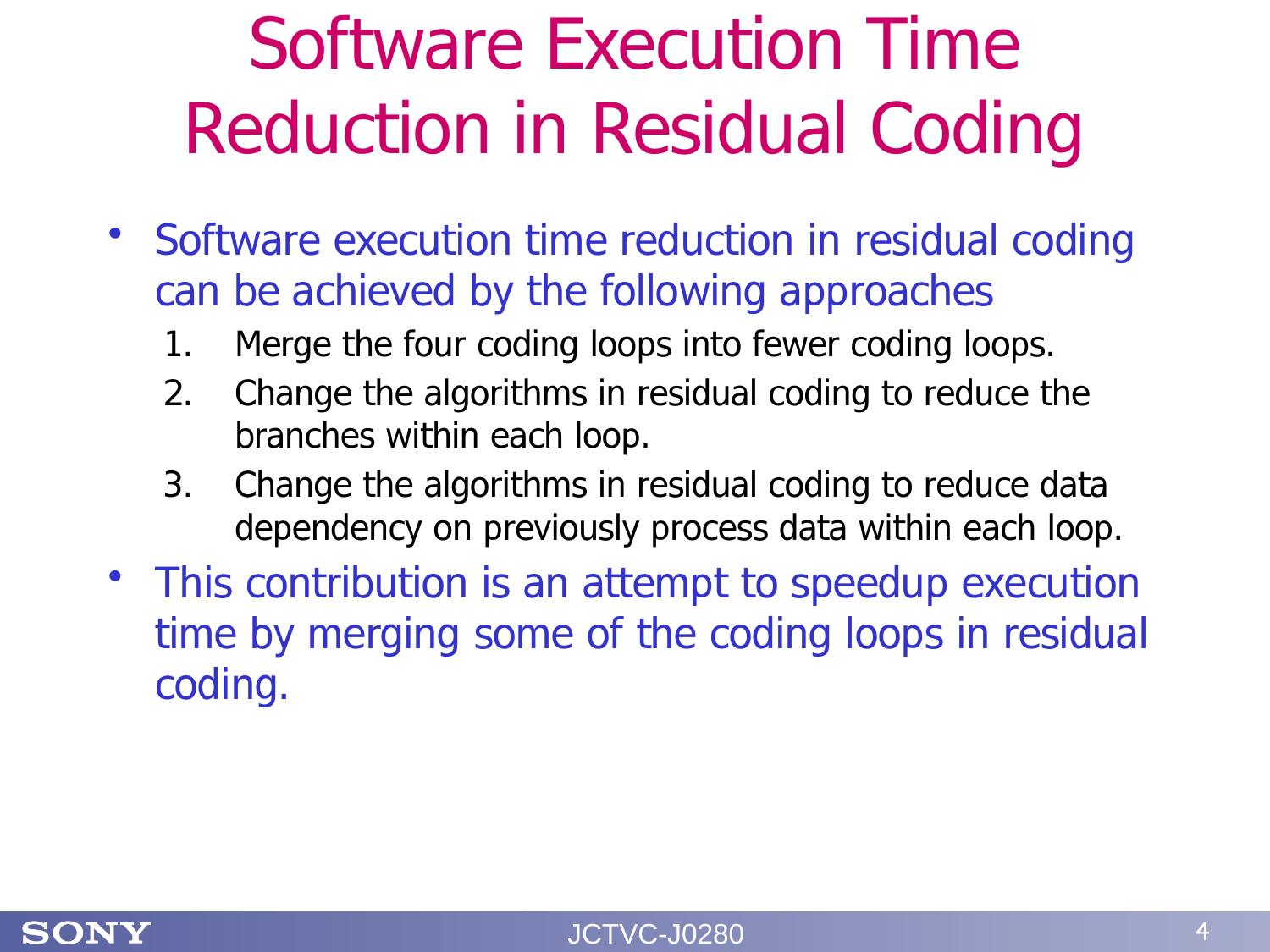

# Software Execution Time Reduction in Residual Coding
Software execution time reduction in residual coding can be achieved by the following approaches
Merge the four coding loops into fewer coding loops.
Change the algorithms in residual coding to reduce the branches within each loop.
Change the algorithms in residual coding to reduce data dependency on previously process data within each loop.
This contribution is an attempt to speedup execution time by merging some of the coding loops in residual coding.
JCTVC-J0280
4